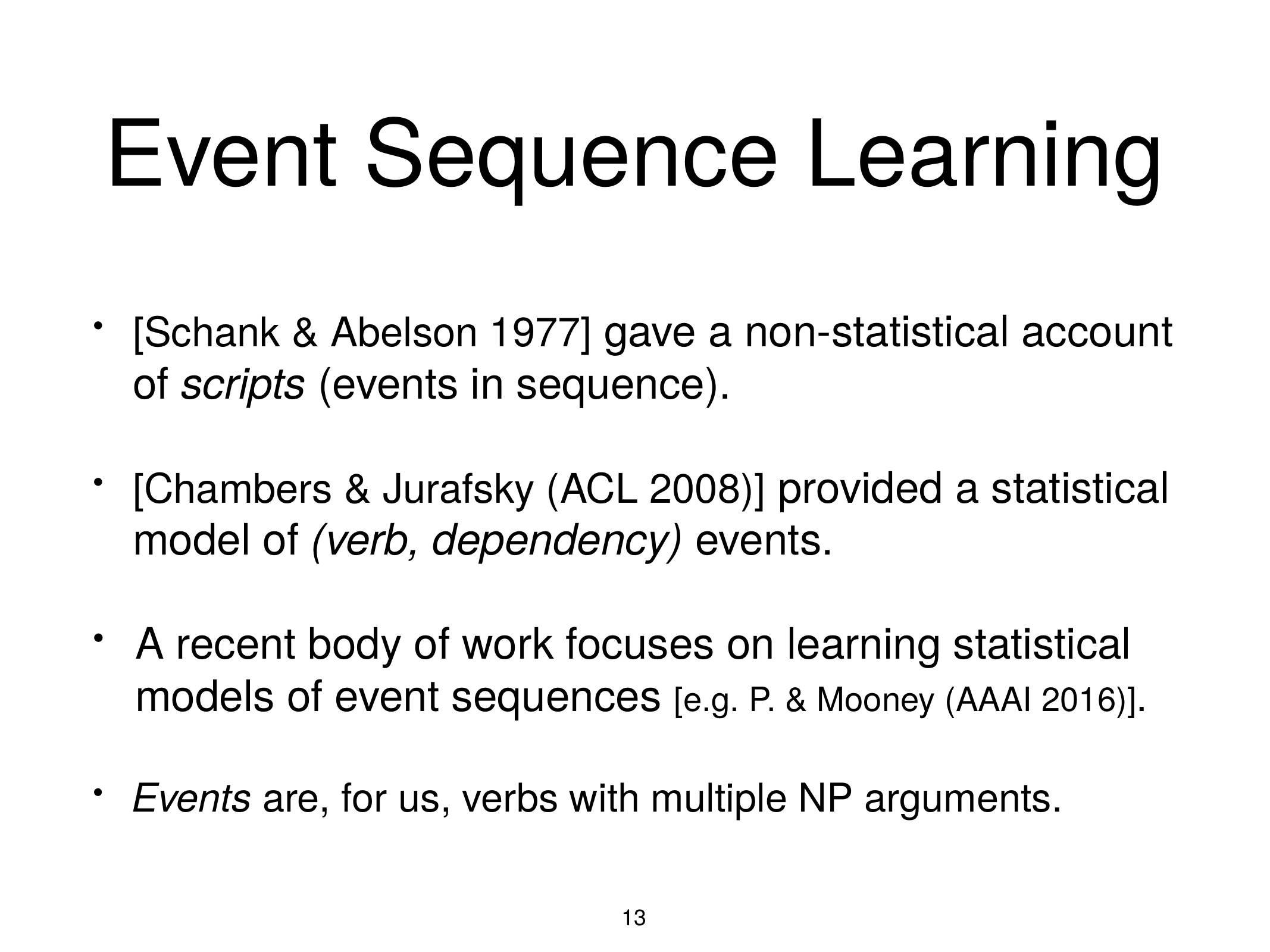

# Event Sequence Learning
[Schank & Abelson 1977] gave a non-statistical account of scripts (events in sequence).
[Chambers & Jurafsky (ACL 2008)] provided a statistical model of (verb, dependency) events.
A recent body of work focuses on learning statistical models of event sequences [e.g. P. & Mooney (AAAI 2016)].
Events are, for us, verbs with multiple NP arguments.
13